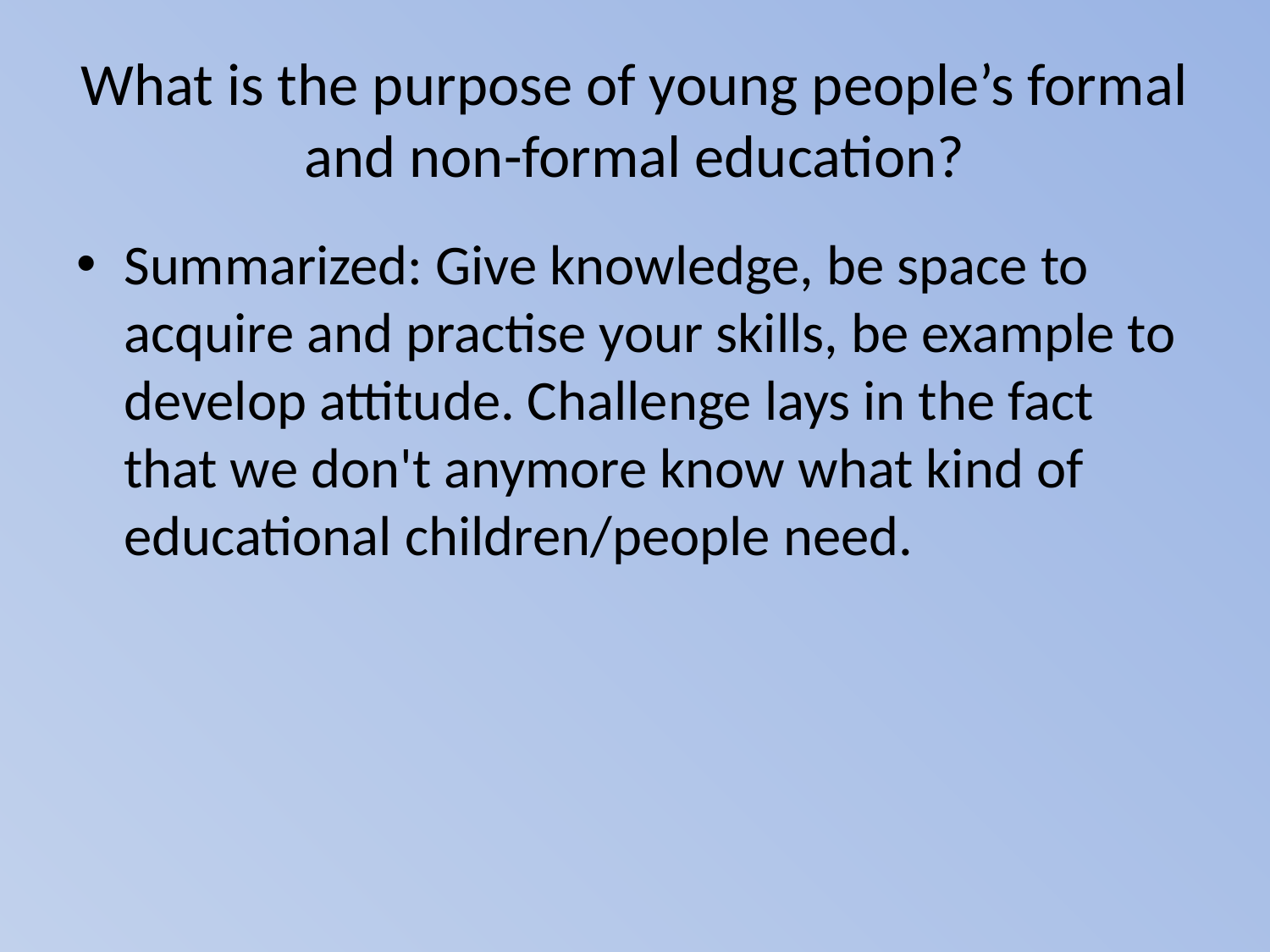

# What is the purpose of young people’s formal and non-formal education?
Summarized: Give knowledge, be space to acquire and practise your skills, be example to develop attitude. Challenge lays in the fact that we don't anymore know what kind of educational children/people need.